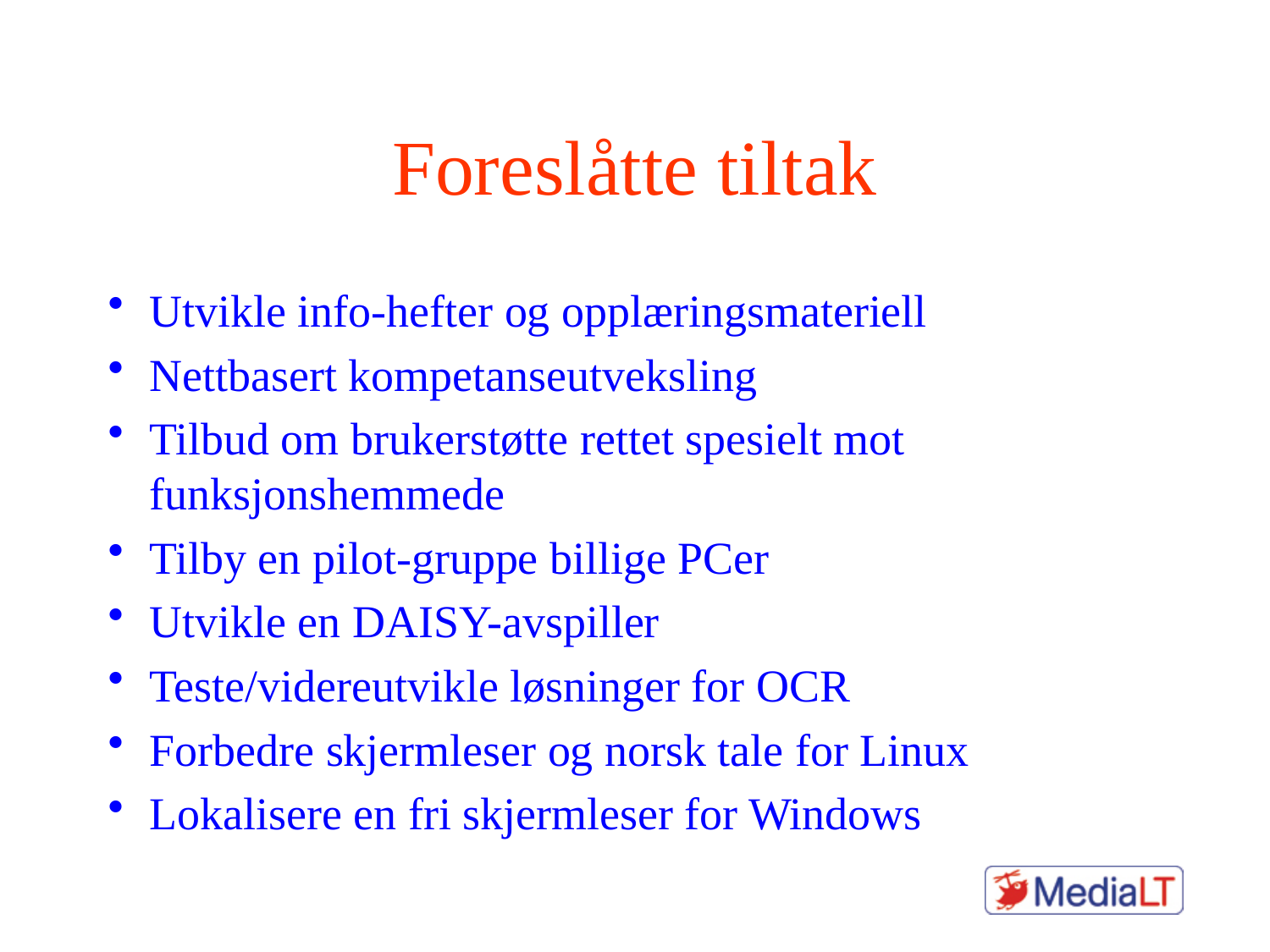

# Foreslåtte tiltak
Utvikle info-hefter og opplæringsmateriell
Nettbasert kompetanseutveksling
Tilbud om brukerstøtte rettet spesielt mot funksjonshemmede
Tilby en pilot-gruppe billige PCer
Utvikle en DAISY-avspiller
Teste/videreutvikle løsninger for OCR
Forbedre skjermleser og norsk tale for Linux
Lokalisere en fri skjermleser for Windows